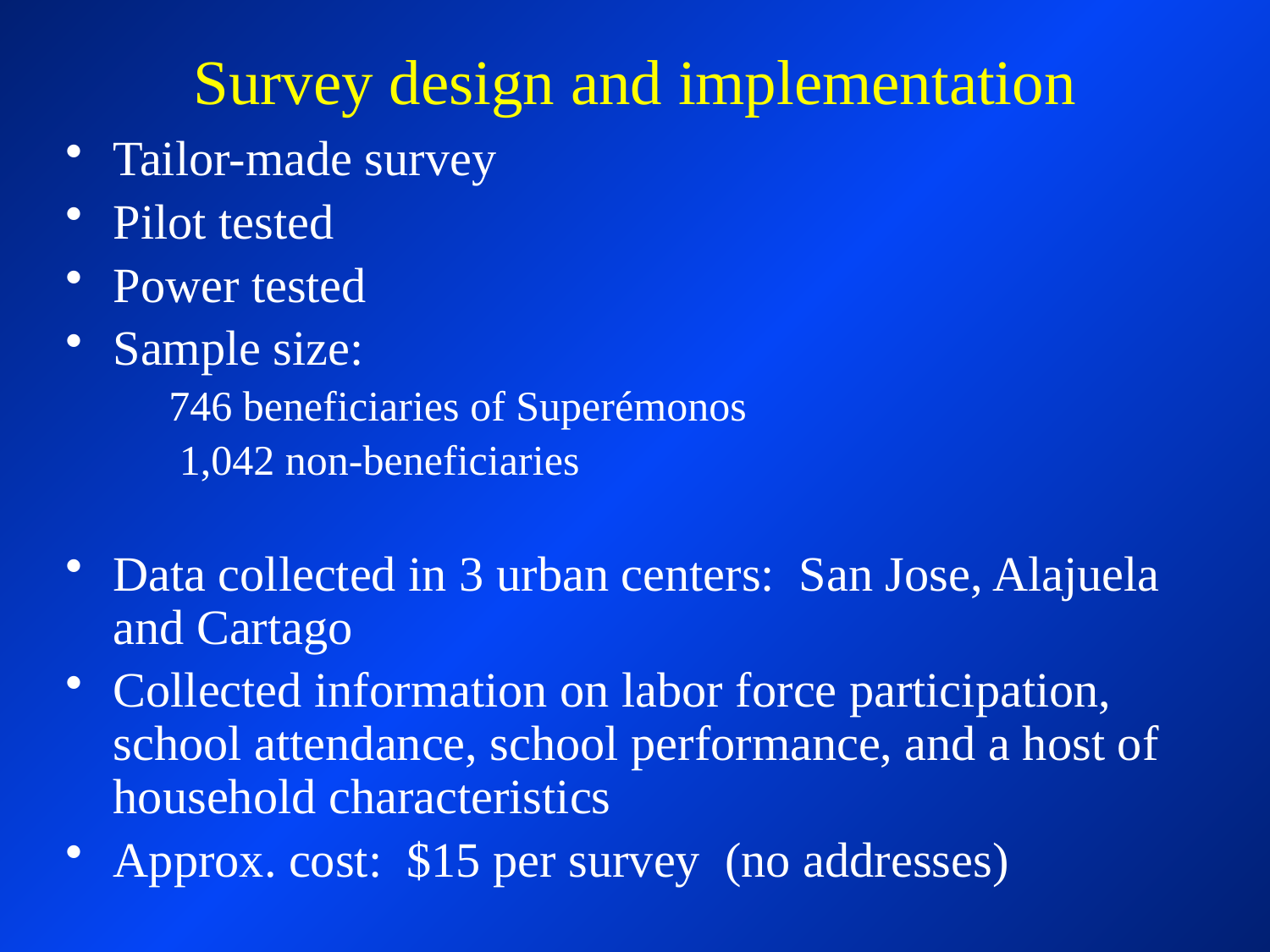

# Survey design and implementation
Tailor-made survey
Pilot tested
Power tested
Sample size:
	746 beneficiaries of Superémonos
	 1,042 non-beneficiaries

Data collected in 3 urban centers:  San Jose, Alajuela and Cartago
Collected information on labor force participation, school attendance, school performance, and a host of household characteristics
Approx. cost:  $15 per survey  (no addresses)